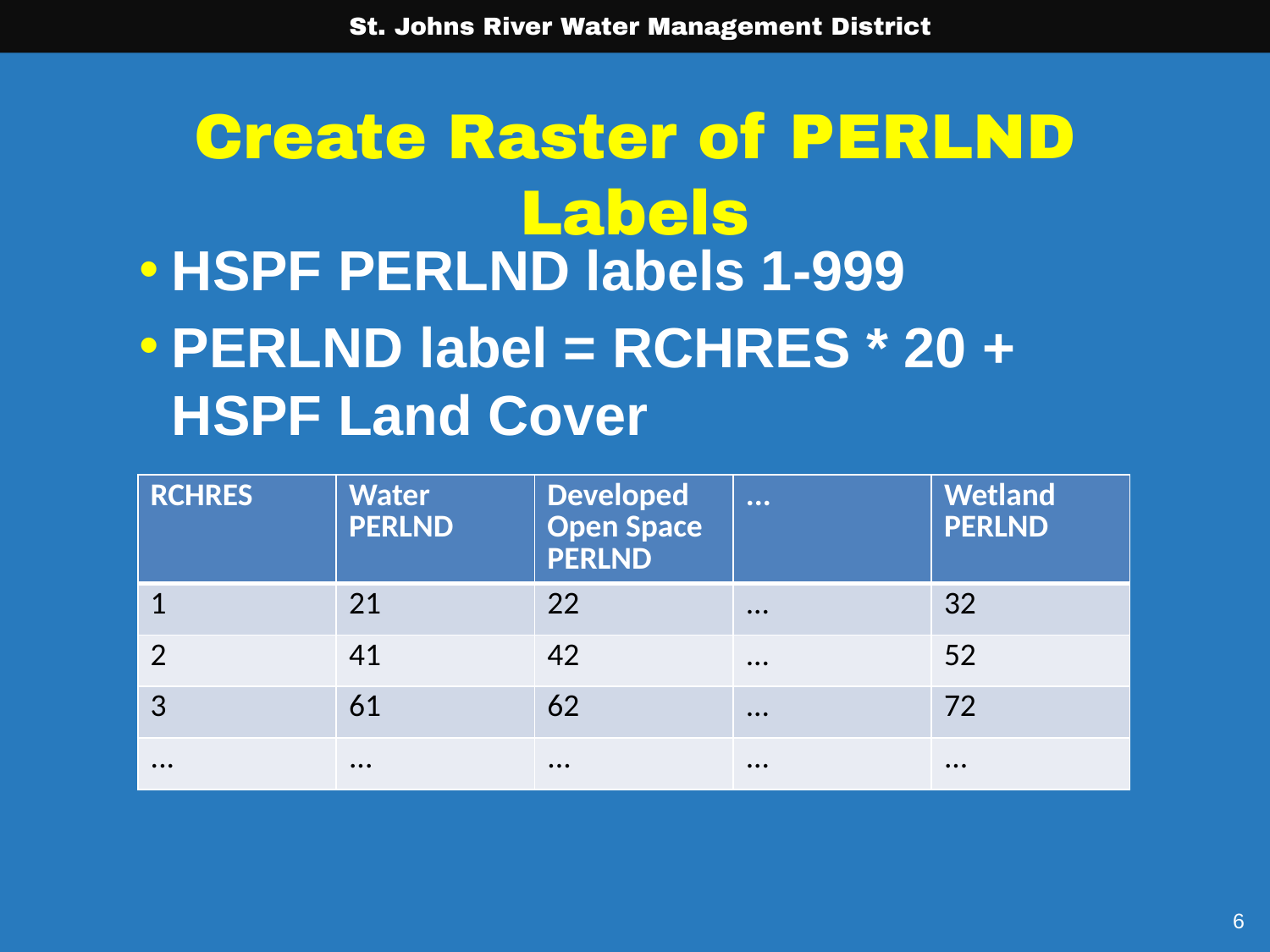

# Create Raster of PERLND Labels
HSPF PERLND labels 1-999
PERLND label = RCHRES * 20 + HSPF Land Cover

| RCHRES | Water PERLND | Developed Open Space PERLND | ... | Wetland PERLND |
| --- | --- | --- | --- | --- |
| 1 | 21 | 22 | ... | 32 |
| 2 | 41 | 42 | ... | 52 |
| 3 | 61 | 62 | ... | 72 |
| ... | ... | ... | ... | ... |
6